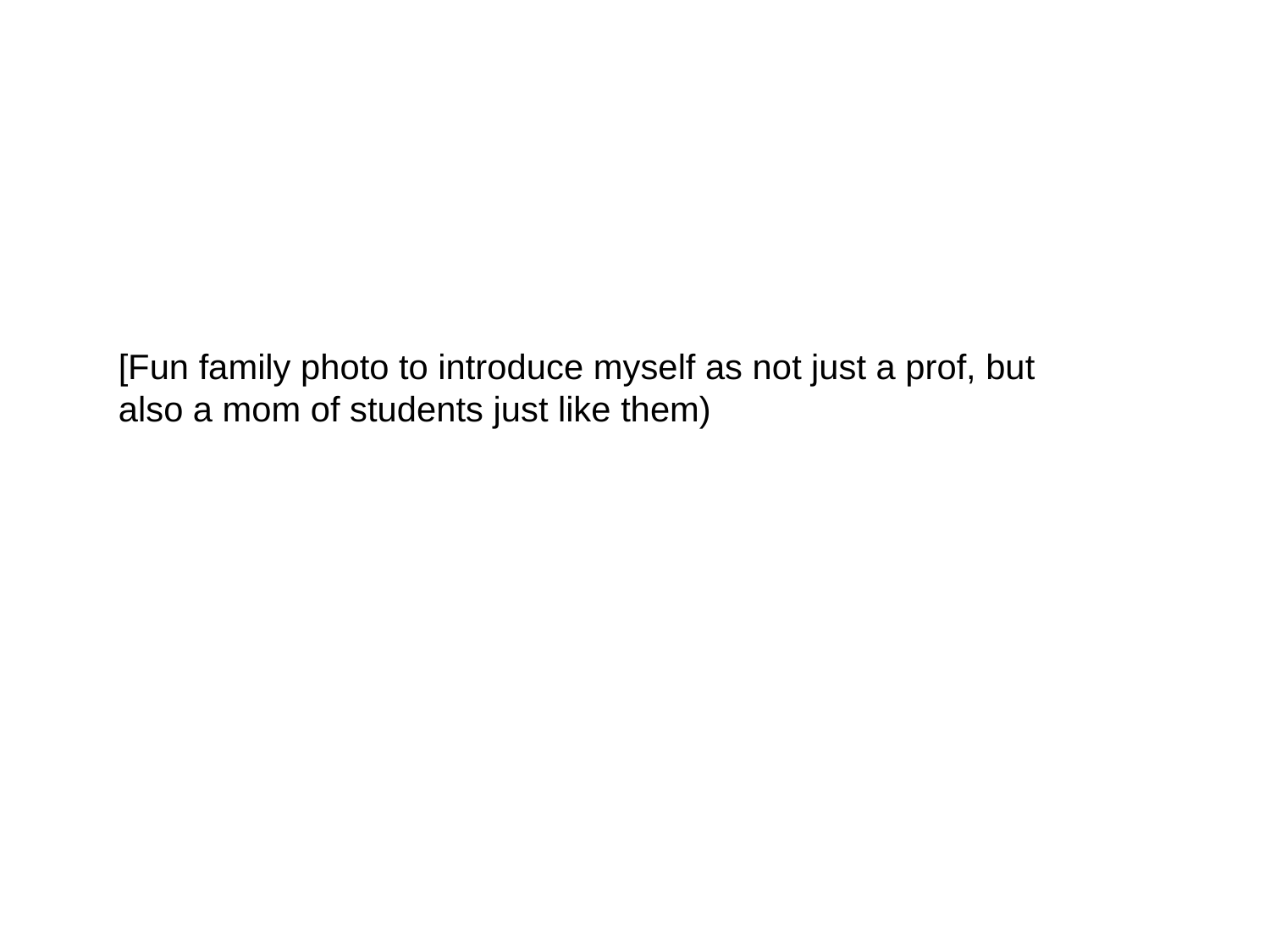

[Fun family photo to introduce myself as not just a prof, but also a mom of students just like them)